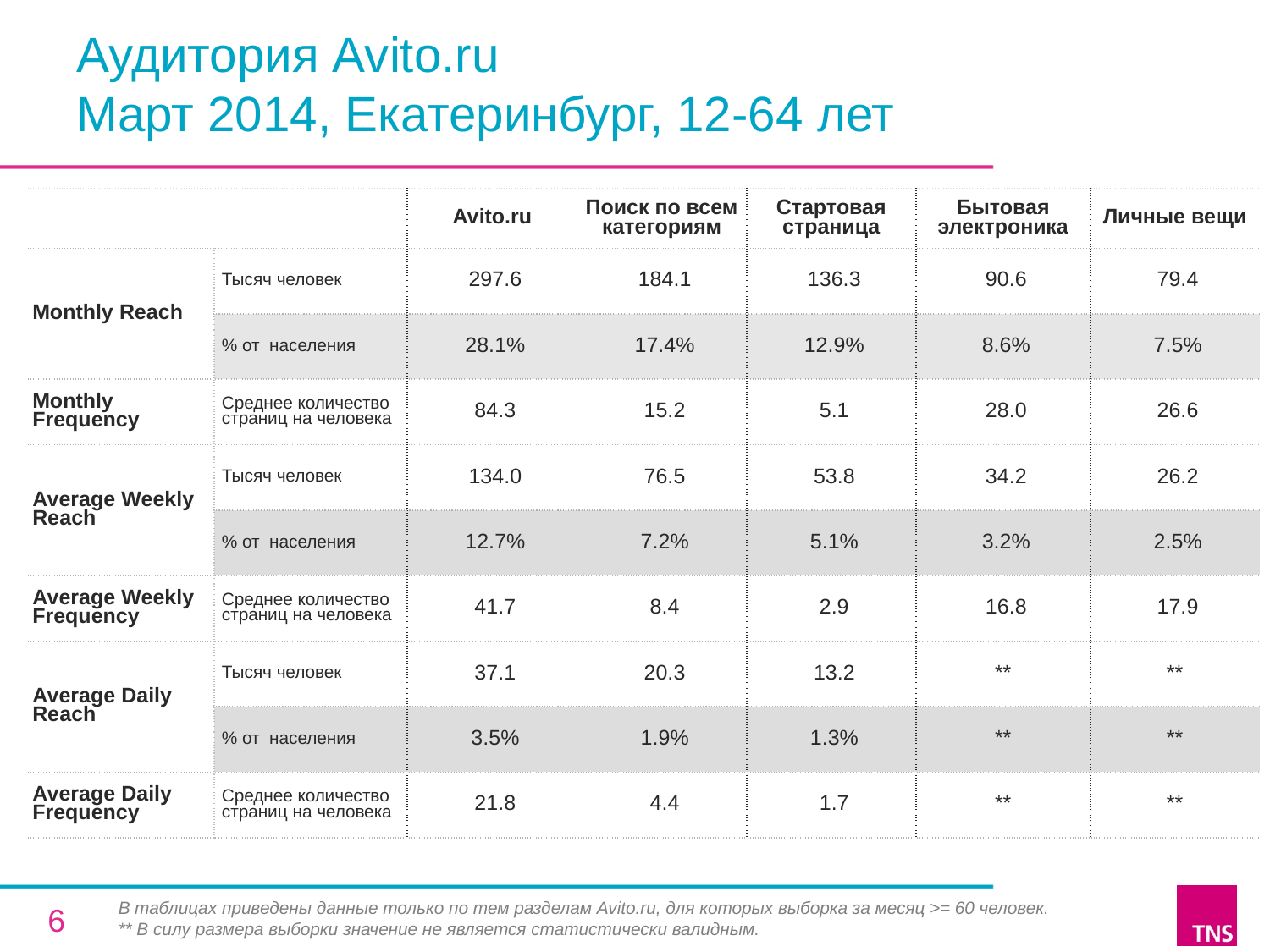

# Аудитория Avito.ru Март 2014, Екатеринбург, 12-64 лет
|  |  | Avito.ru | Поиск по всем категориям | Стартовая страница | Бытовая электроника | Личные вещи |
| --- | --- | --- | --- | --- | --- | --- |
| Monthly Reach | Тысяч человек | 297.6 | 184.1 | 136.3 | 90.6 | 79.4 |
|  | % от населения | 28.1% | 17.4% | 12.9% | 8.6% | 7.5% |
| Monthly Frequency | Среднее количество страниц на человека | 84.3 | 15.2 | 5.1 | 28.0 | 26.6 |
| Average Weekly Reach | Тысяч человек | 134.0 | 76.5 | 53.8 | 34.2 | 26.2 |
|  | % от населения | 12.7% | 7.2% | 5.1% | 3.2% | 2.5% |
| Average Weekly Frequency | Среднее количество страниц на человека | 41.7 | 8.4 | 2.9 | 16.8 | 17.9 |
| Average Daily Reach | Тысяч человек | 37.1 | 20.3 | 13.2 | \*\* | \*\* |
|  | % от населения | 3.5% | 1.9% | 1.3% | \*\* | \*\* |
| Average Daily Frequency | Среднее количество страниц на человека | 21.8 | 4.4 | 1.7 | \*\* | \*\* |
В таблицах приведены данные только по тем разделам Avito.ru, для которых выборка за месяц >= 60 человек.
** В силу размера выборки значение не является статистически валидным.
6